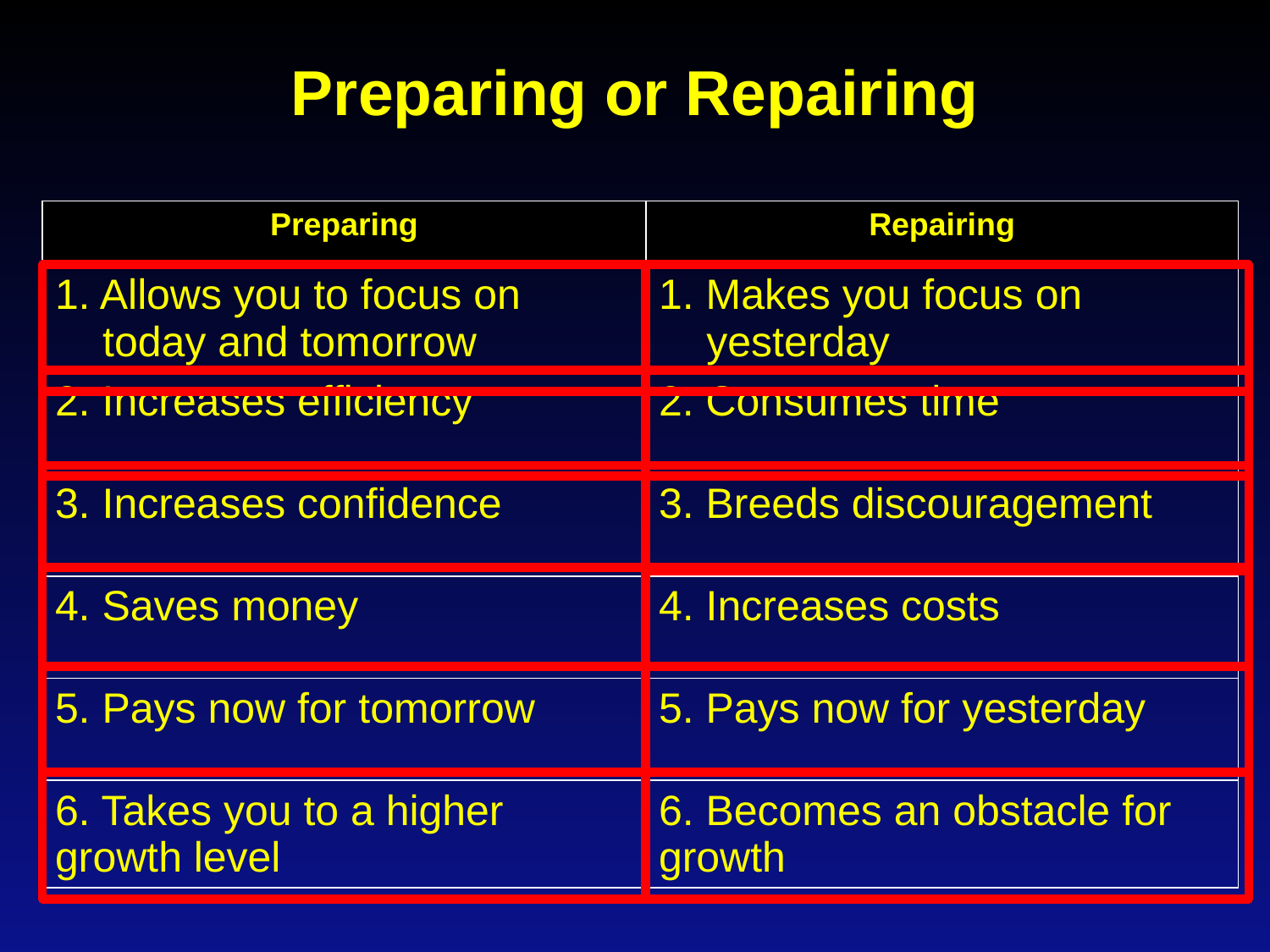

# Preparing or Repairing
| Preparing | Repairing |
| --- | --- |
| 1. Allows you to focus on today and tomorrow | 1. Makes you focus on yesterday |
| 2. Increases efficiency | 2. Consumes time |
| 3. Increases confidence | 3. Breeds discouragement |
| 4. Saves money | 4. Increases costs |
| 5. Pays now for tomorrow | 5. Pays now for yesterday |
| 6. Takes you to a higher growth level | 6. Becomes an obstacle for growth |